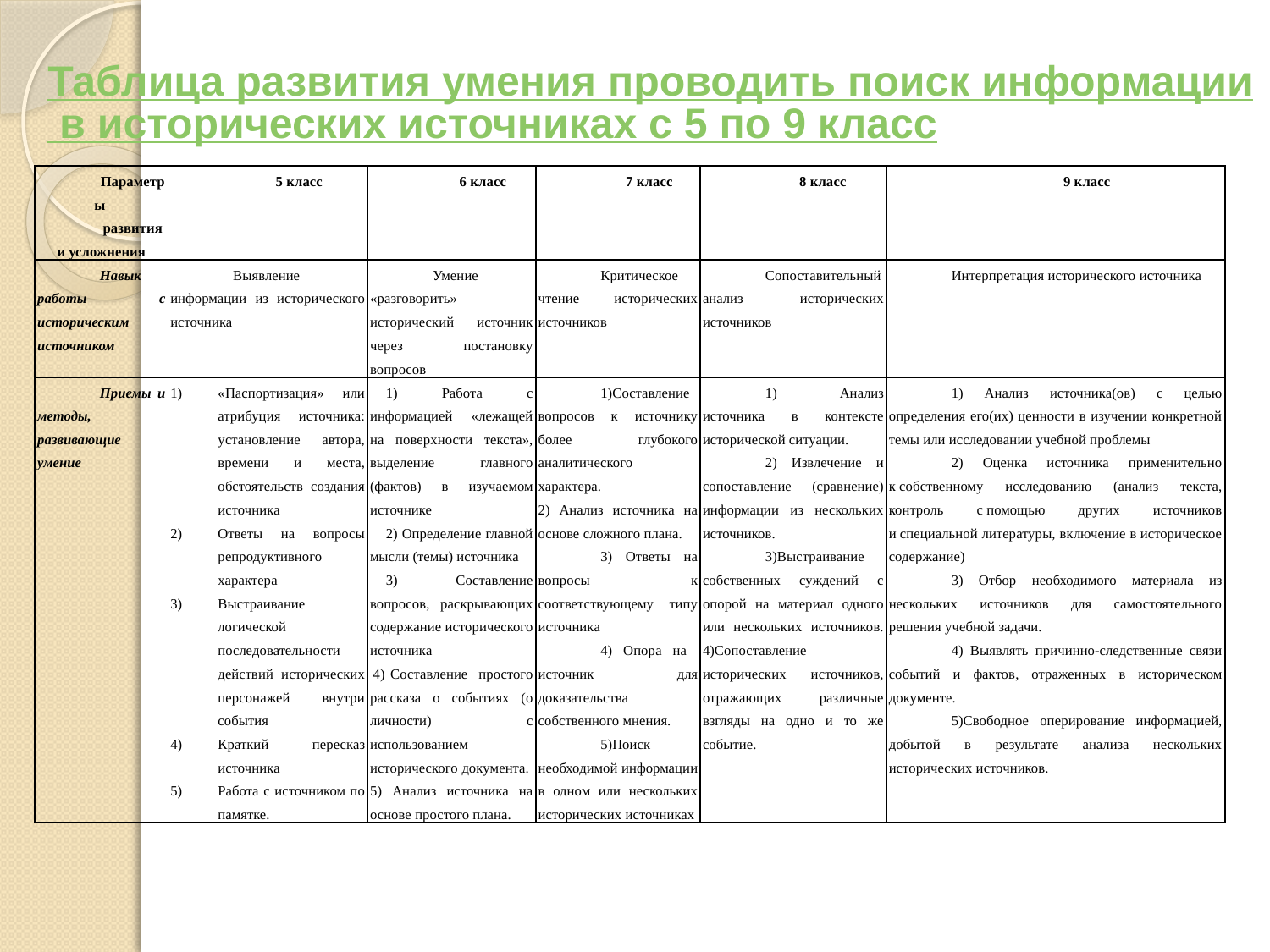

Таблица развития умения проводить поиск информации в исторических источниках с 5 по 9 класс
| Параметры развития и усложнения | 5 класс | 6 класс | 7 класс | 8 класс | 9 класс |
| --- | --- | --- | --- | --- | --- |
| Навык работы с историческим источником | Выявление информации из исторического источника | Умение «разговорить» исторический источник через постановку вопросов | Критическое чтение исторических источников | Сопоставительный анализ исторических источников | Интерпретация исторического источника |
| Приемы и методы, развивающие умение | «Паспортизация» или атрибуция источника: установление автора, времени и места, обстоятельств создания источника Ответы на вопросы репродуктивного характера Выстраивание логической последовательности действий исторических персонажей внутри события Краткий пересказ источника Работа с источником по памятке. | 1) Работа с информацией «лежащей на поверхности текста», выделение главного (фактов) в изучаемом источнике 2) Определение главной мысли (темы) источника 3) Составление вопросов, раскрывающих содержание исторического источника 4) Составление простого рассказа о событиях (о личности) с использованием исторического документа. 5) Анализ источника на основе простого плана. | 1)Составление вопросов к источнику более глубокого аналитического характера. 2) Анализ источника на основе сложного плана. 3) Ответы на вопросы к соответствующему типу источника 4) Опора на источник для доказательства собственного мнения. 5)Поиск необходимой информации в одном или нескольких исторических источниках | 1) Анализ источника в контексте исторической ситуации. 2) Извлечение и сопоставление (сравнение) информации из нескольких источников. 3)Выстраивание собственных суждений с опорой на материал одного или нескольких источников. 4)Сопоставление исторических источников, отражающих различные взгляды на одно и то же событие. | 1) Анализ источника(ов) с целью определения его(их) ценности в изучении конкретной темы или исследовании учебной проблемы 2) Оценка источника применительно к собственному исследованию (анализ текста, контроль с помощью других источников и специальной литературы, включение в историческое содержание) 3) Отбор необходимого материала из нескольких источников для самостоятельного решения учебной задачи. 4) Выявлять причинно-следственные связи событий и фактов, отраженных в историческом документе. 5)Свободное оперирование информацией, добытой в результате анализа нескольких исторических источников. |